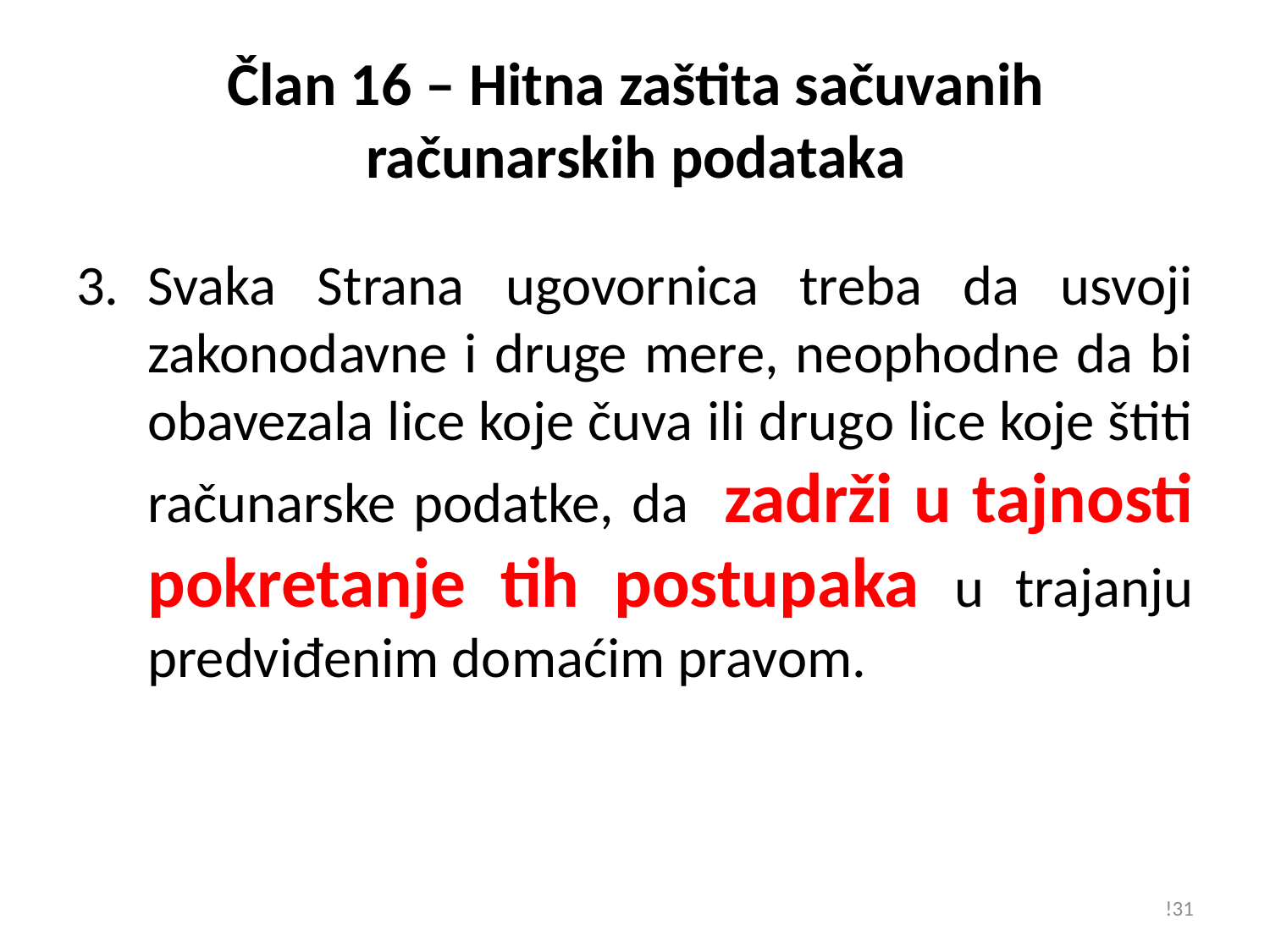

# Član 16 – Hitna zaštita sačuvanih računarskih podataka
Svaka Strana ugovornica treba da usvoji zakonodavne i druge mere, neophodne da bi obavezala lice koje čuva ili drugo lice koje štiti računarske podatke, da  zadrži u tajnosti pokretanje tih postupaka u trajanju predviđenim domaćim pravom.
!31